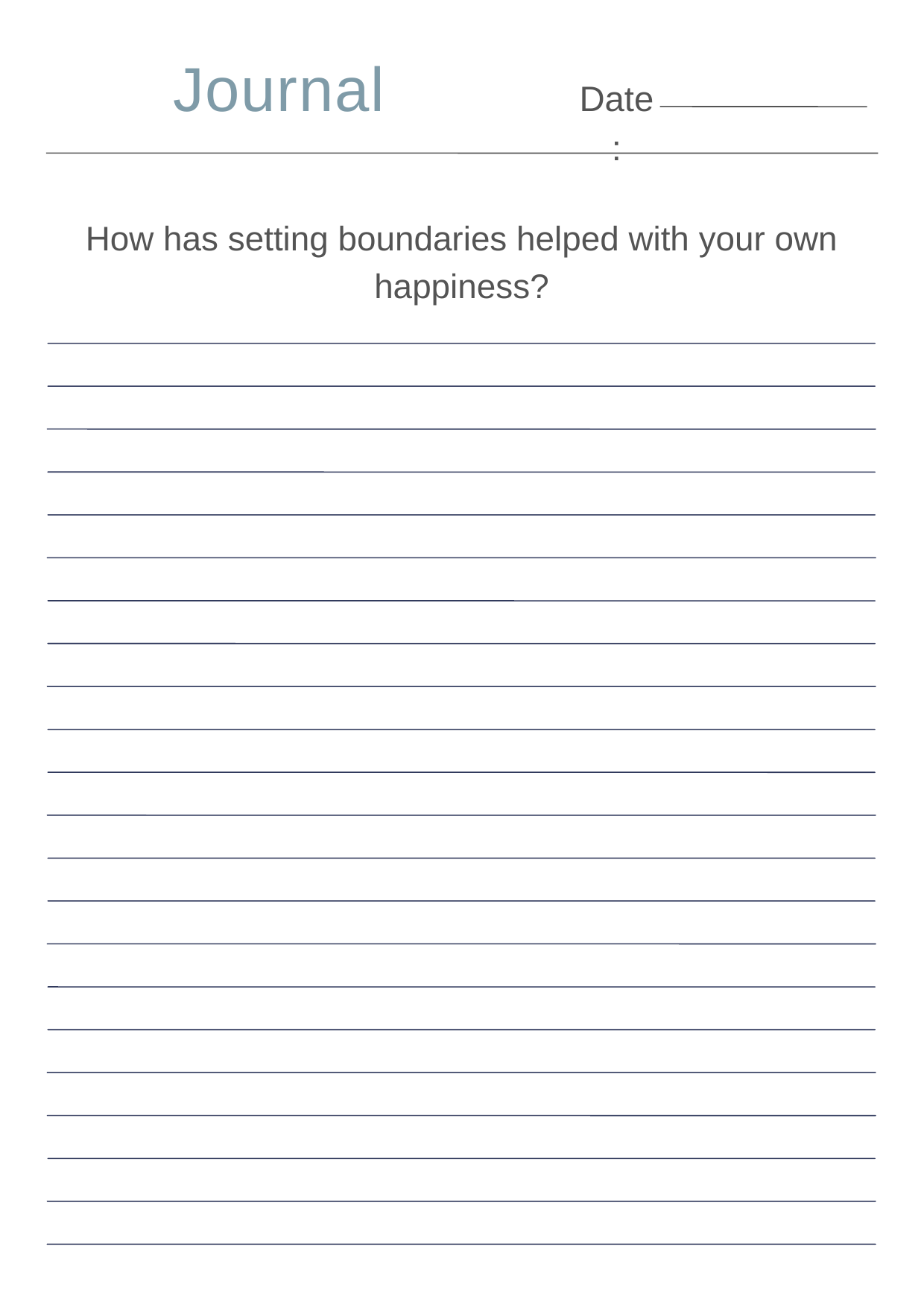

Journal
Date:

How has setting boundaries helped with your own happiness?